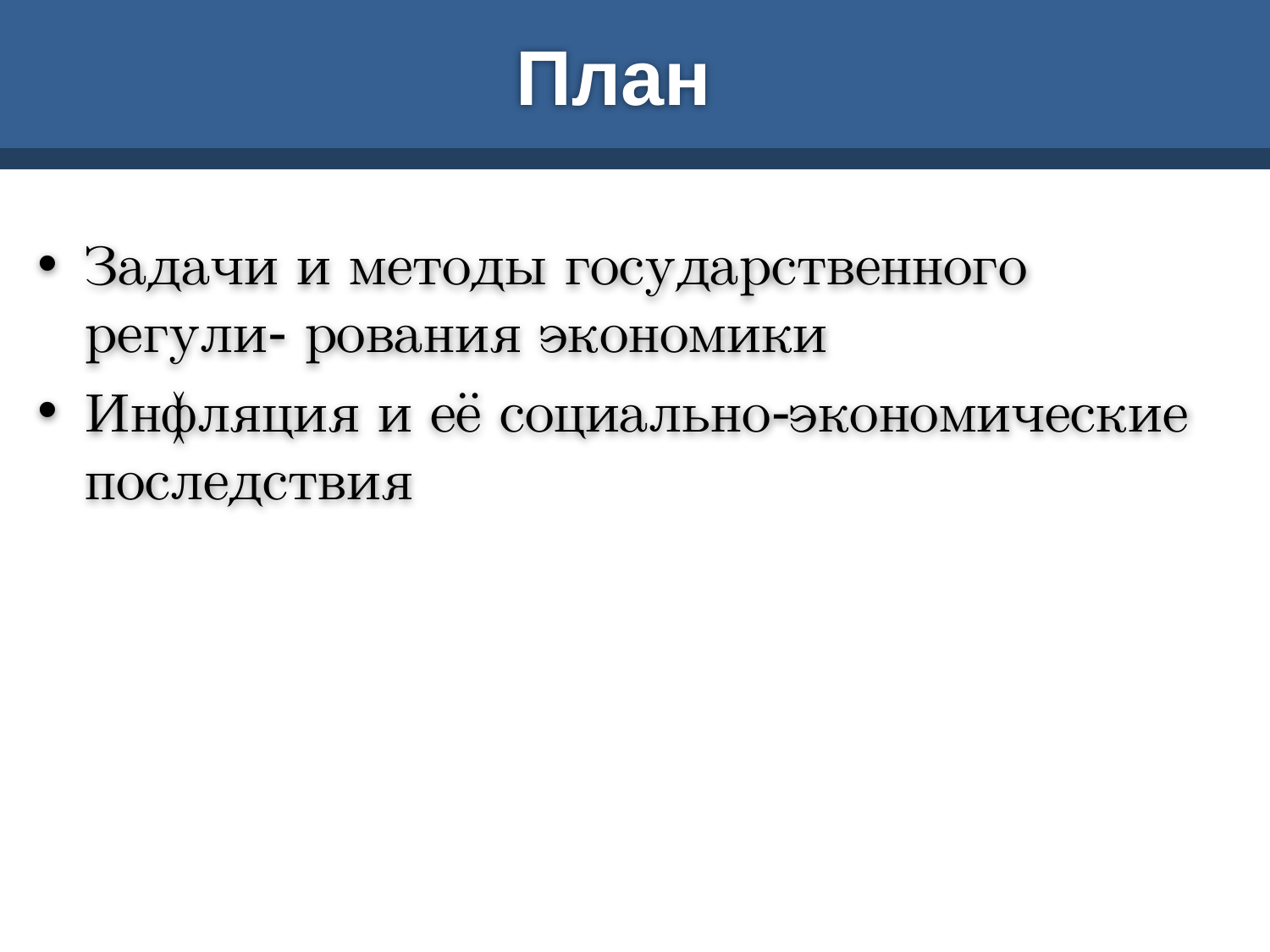

# План
Задачи и методы государственного регули- рования экономики
Инфляция и её социально-экономические последствия